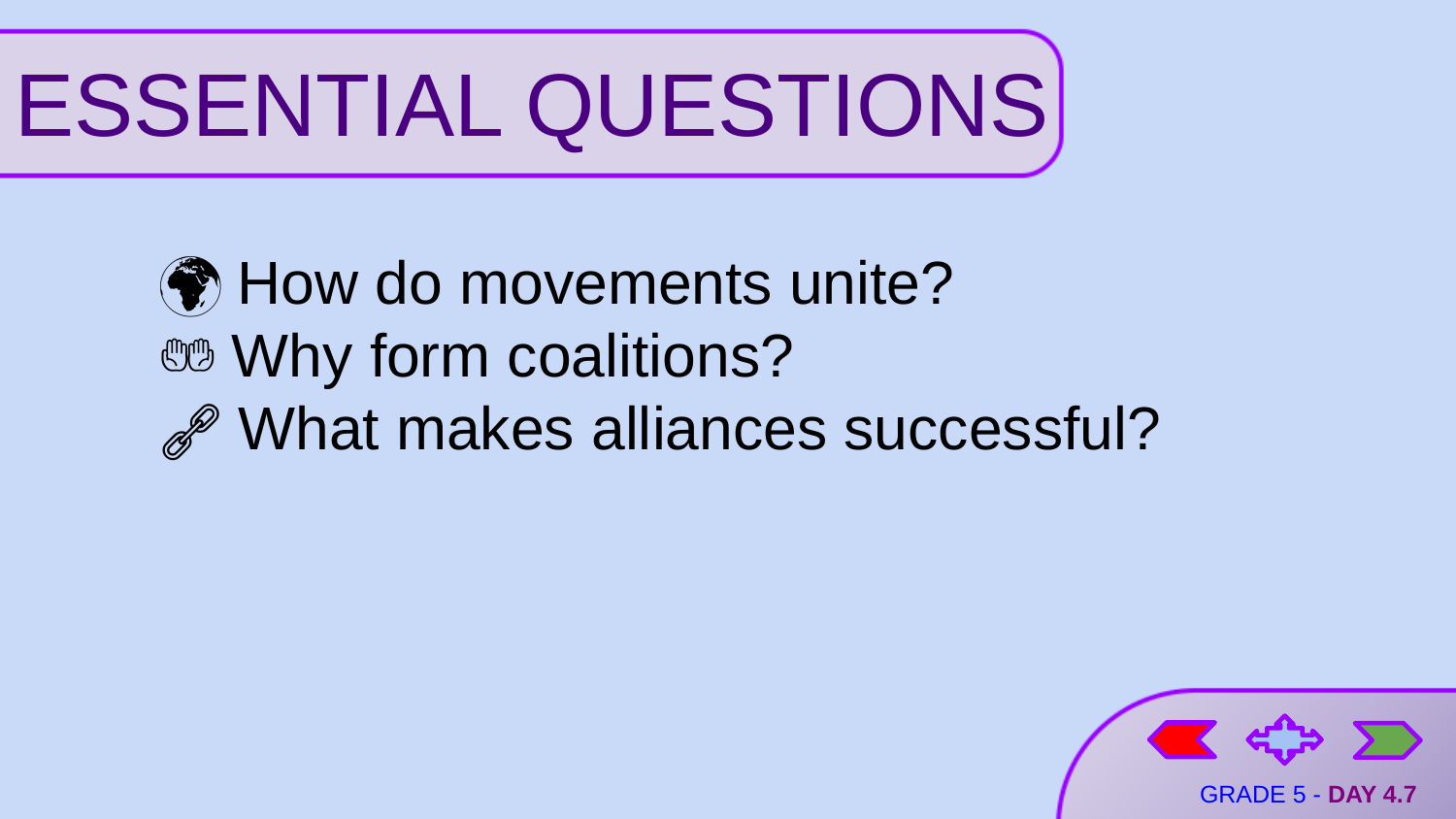

# ESSENTIAL QUESTIONS

🌍 How do movements unite?
🤲 Why form coalitions?
🔗 What makes alliances successful?

GRADE 5 - DAY 4.7